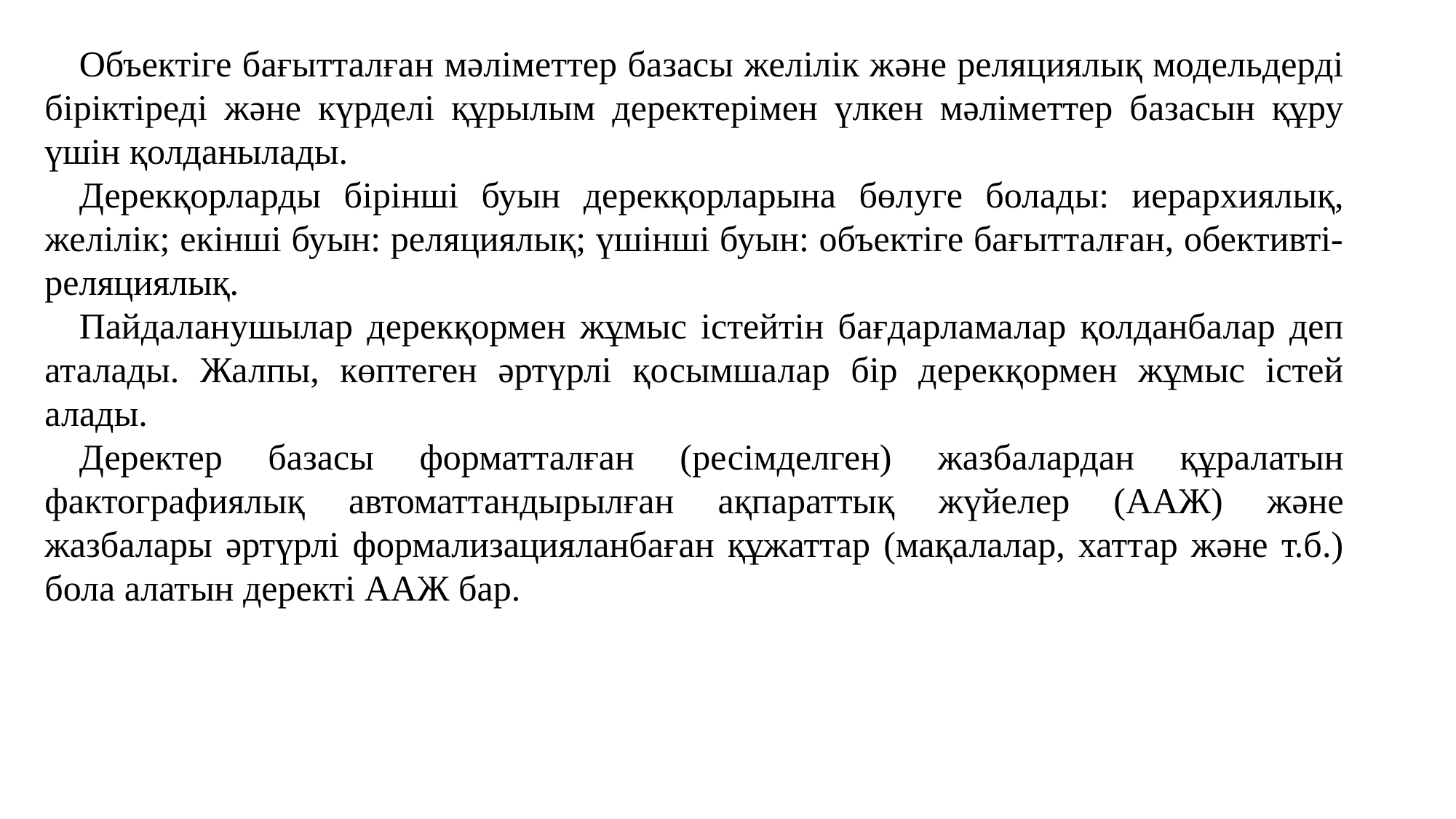

Объектіге бағытталған мәліметтер базасы желілік және реляциялық модельдерді біріктіреді және күрделі құрылым деректерімен үлкен мәліметтер базасын құру үшін қолданылады.
Дерекқорларды бірінші буын дерекқорларына бөлуге болады: иерархиялық, желілік; екінші буын: реляциялық; үшінші буын: объектіге бағытталған, обективті-реляциялық.
Пайдаланушылар дерекқормен жұмыс істейтін бағдарламалар қолданбалар деп аталады. Жалпы, көптеген әртүрлі қосымшалар бір дерекқормен жұмыс істей алады.
Деректер базасы форматталған (ресімделген) жазбалардан құралатын фактографиялық автоматтандырылған ақпараттық жүйелер (ААЖ) және жазбалары әртүрлі формализацияланбаған құжаттар (мақалалар, хаттар және т.б.) бола алатын деректі ААЖ бар.